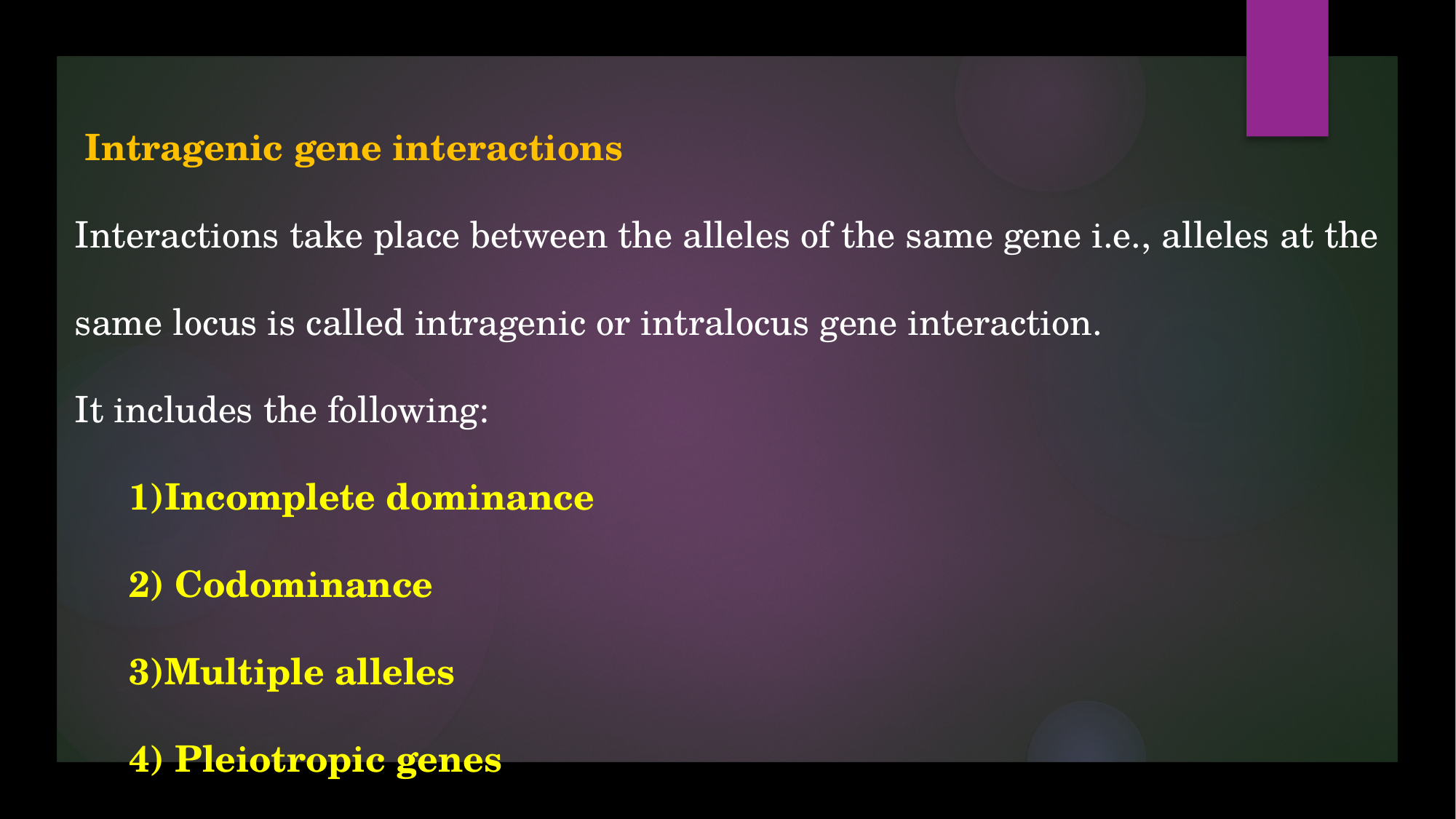

Intragenic gene interactions
Interactions take place between the alleles of the same gene i.e., alleles at the same locus is called intragenic or intralocus gene interaction.
It includes the following:
1)Incomplete dominance
2) Codominance
3)Multiple alleles
4) Pleiotropic genes